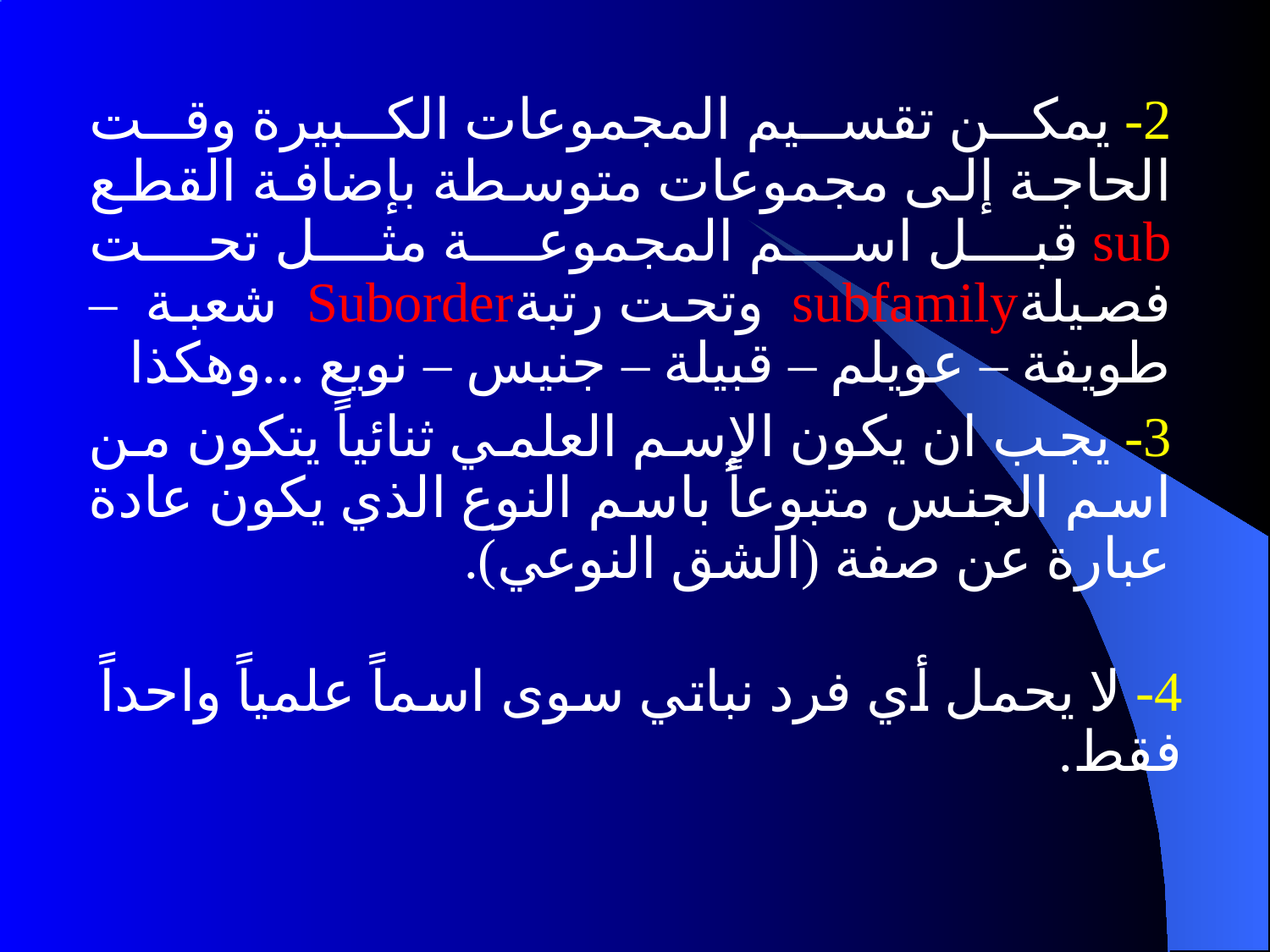

2- يمكن تقسيم المجموعات الكبيرة وقت الحاجة إلى مجموعات متوسطة بإضافة القطع sub قبل اسم المجموعة مثل تحت فصيلةsubfamily  وتحت رتبةSuborder  شعبة  – طويفة – عويلم – قبيلة – جنيس – نويع ...وهكذا

3- يجب ان يكون الإسم العلمي ثنائياً يتكون من اسم الجنس متبوعاً باسم النوع الذي يكون عادة عبارة عن صفة (الشق النوعي).

4- لا يحمل أي فرد نباتي سوى اسماً علمياً واحداً فقط.